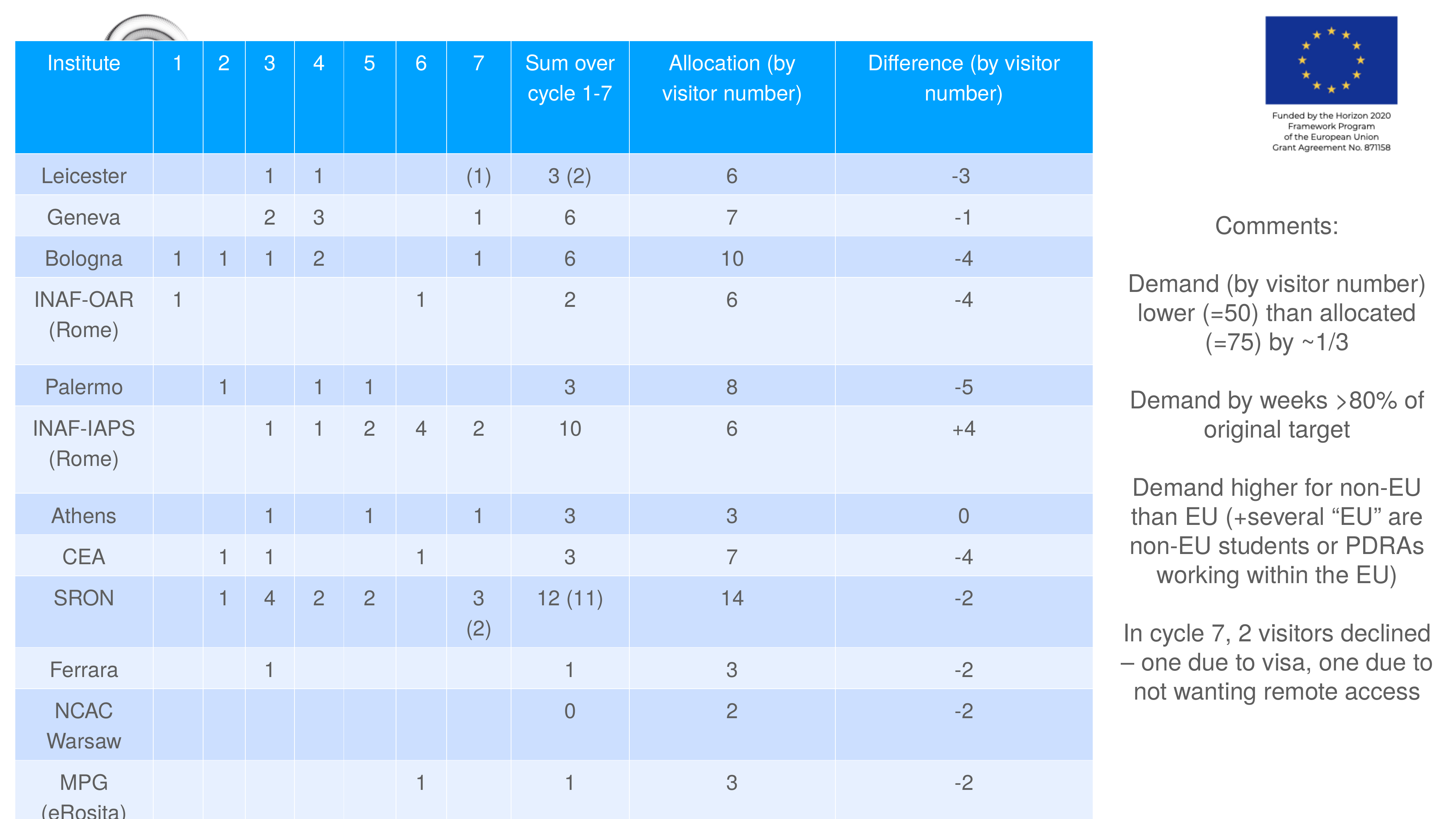

| Institute | 1 | 2 | 3 | 4 | 5 | 6 | 7 | Sum over cycle 1-7 | Allocation (by visitor number) | Difference (by visitor number) |
| --- | --- | --- | --- | --- | --- | --- | --- | --- | --- | --- |
| Leicester |  |  | 1 | 1 |  |  | (1) | 3 (2) | 6 | -3 |
| Geneva |  |  | 2 | 3 |  |  | 1 | 6 | 7 | -1 |
| Bologna | 1 | 1 | 1 | 2 |  |  | 1 | 6 | 10 | -4 |
| INAF-OAR (Rome) | 1 |  |  |  |  | 1 |  | 2 | 6 | -4 |
| Palermo |  | 1 |  | 1 | 1 |  |  | 3 | 8 | -5 |
| INAF-IAPS (Rome) |  |  | 1 | 1 | 2 | 4 | 2 | 10 | 6 | +4 |
| Athens |  |  | 1 |  | 1 |  | 1 | 3 | 3 | 0 |
| CEA |  | 1 | 1 |  |  | 1 |  | 3 | 7 | -4 |
| SRON |  | 1 | 4 | 2 | 2 |  | 3 (2) | 12 (11) | 14 | -2 |
| Ferrara |  |  | 1 |  |  |  |  | 1 | 3 | -2 |
| NCAC Warsaw |  |  |  |  |  |  |  | 0 | 2 | -2 |
| MPG (eRosita) |  |  |  |  |  | 1 |  | 1 | 3 | -2 |
Comments:

Demand (by visitor number) lower (=50) than allocated (=75) by ~1/3

Demand by weeks >80% of original target

Demand higher for non-EU than EU (+several “EU” are non-EU students or PDRAs working within the EU)

In cycle 7, 2 visitors declined – one due to visa, one due to not wanting remote access